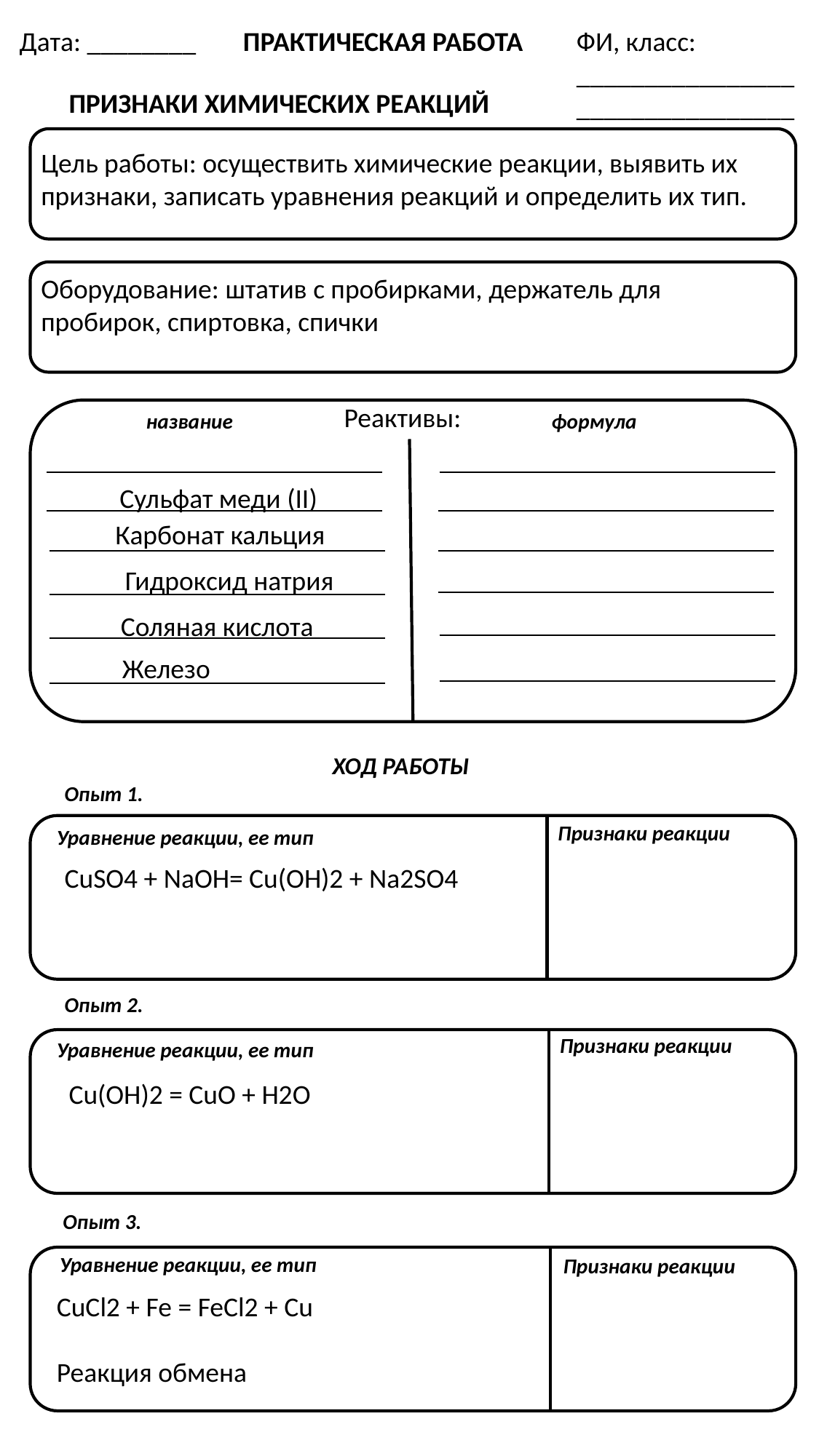

Дата: ________
ПРАКТИЧЕСКАЯ РАБОТА
ФИ, класс: ________________________________
ПРИЗНАКИ ХИМИЧЕСКИХ РЕАКЦИЙ

Цель работы: осуществить химические реакции, выявить их признаки, записать уравнения реакций и определить их тип.

Оборудование: штатив с пробирками, держатель для пробирок, спиртовка, спички
Реактивы:

название
формула
Сульфат меди (II)
Карбонат кальция
Гидроксид натрия
Соляная кислота
Железо
ХОД РАБОТЫ
Опыт 1.
Признаки реакции

Уравнение реакции, ее тип
CuSO4 + NaOH= Cu(OH)2 + Na2SO4

Опыт 2.
Признаки реакции

Уравнение реакции, ее тип
Cu(OH)2 = CuO + H2O

Опыт 3.
Уравнение реакции, ее тип
Признаки реакции

CuCl2 + Fe = FeCl2 + Cu

Реакция обмена